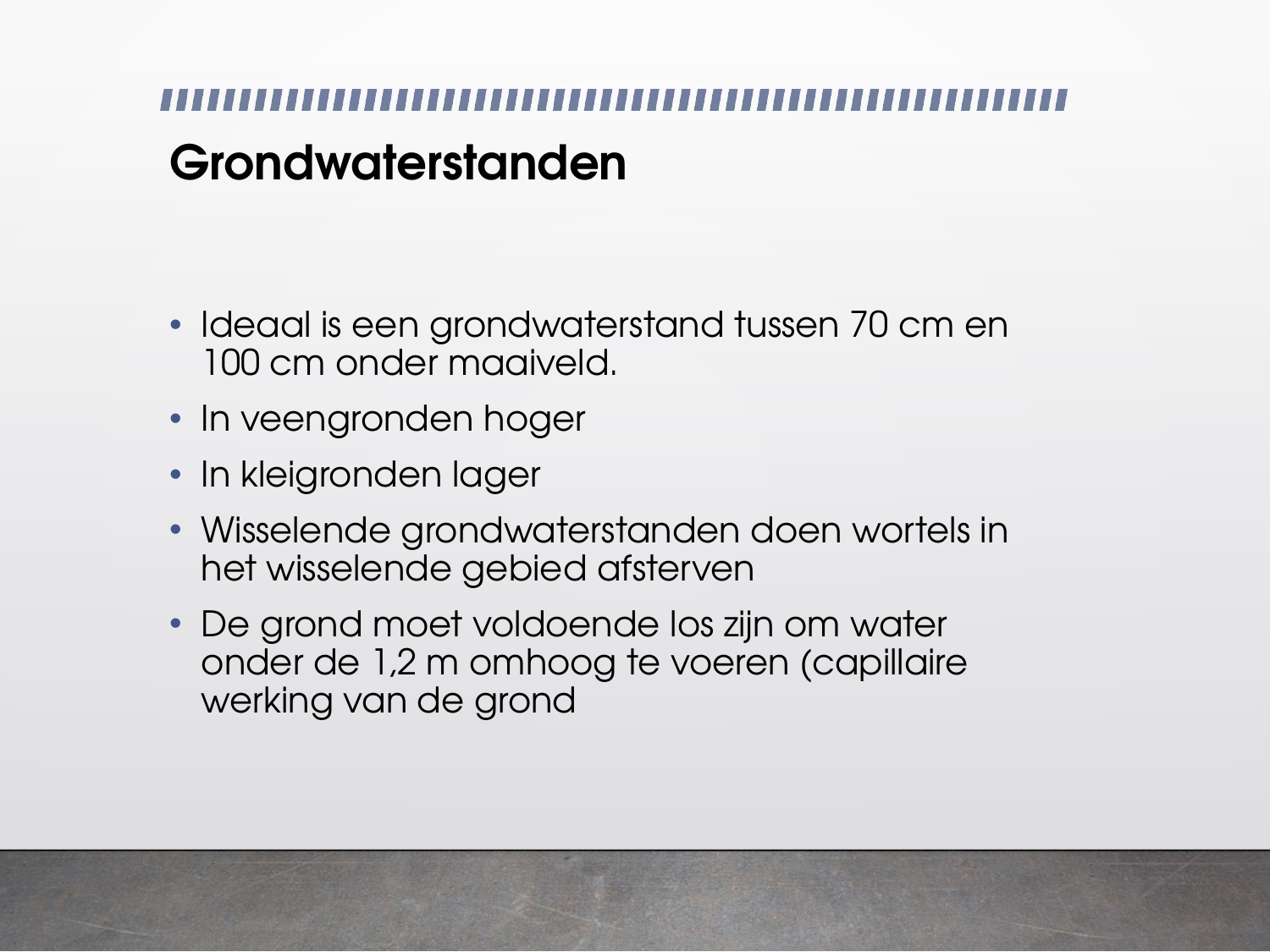

# Grondwaterstanden
Ideaal is een grondwaterstand tussen 70 cm en 100 cm onder maaiveld.
In veengronden hoger
In kleigronden lager
Wisselende grondwaterstanden doen wortels in het wisselende gebied afsterven
De grond moet voldoende los zijn om water onder de 1,2 m omhoog te voeren (capillaire werking van de grond